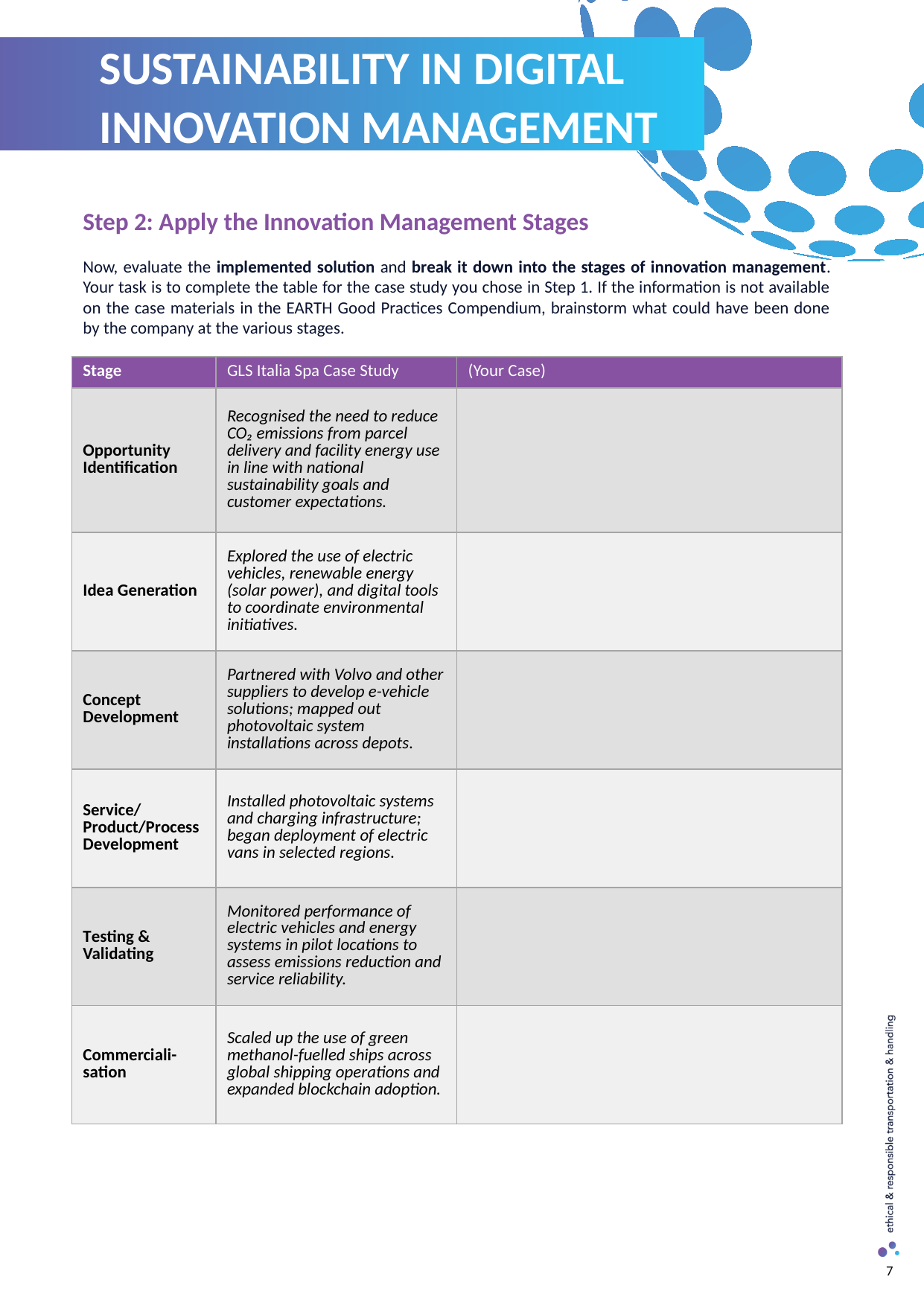

SUSTAINABILITY IN DIGITAL INNOVATION MANAGEMENT
Step 2: Apply the Innovation Management Stages

Now, evaluate the implemented solution and break it down into the stages of innovation management. Your task is to complete the table for the case study you chose in Step 1. If the information is not available on the case materials in the EARTH Good Practices Compendium, brainstorm what could have been done by the company at the various stages.

| Stage | GLS Italia Spa Case Study | (Your Case) |
| --- | --- | --- |
| Opportunity Identification | Recognised the need to reduce CO₂ emissions from parcel delivery and facility energy use in line with national sustainability goals and customer expectations. |  |
| Idea Generation | Explored the use of electric vehicles, renewable energy (solar power), and digital tools to coordinate environmental initiatives. |  |
| Concept Development | Partnered with Volvo and other suppliers to develop e-vehicle solutions; mapped out photovoltaic system installations across depots. |  |
| Service/ Product/Process Development | Installed photovoltaic systems and charging infrastructure; began deployment of electric vans in selected regions. |  |
| Testing & Validating | Monitored performance of electric vehicles and energy systems in pilot locations to assess emissions reduction and service reliability. |  |
| Commerciali-sation | Scaled up the use of green methanol-fuelled ships across global shipping operations and expanded blockchain adoption. |  |
7